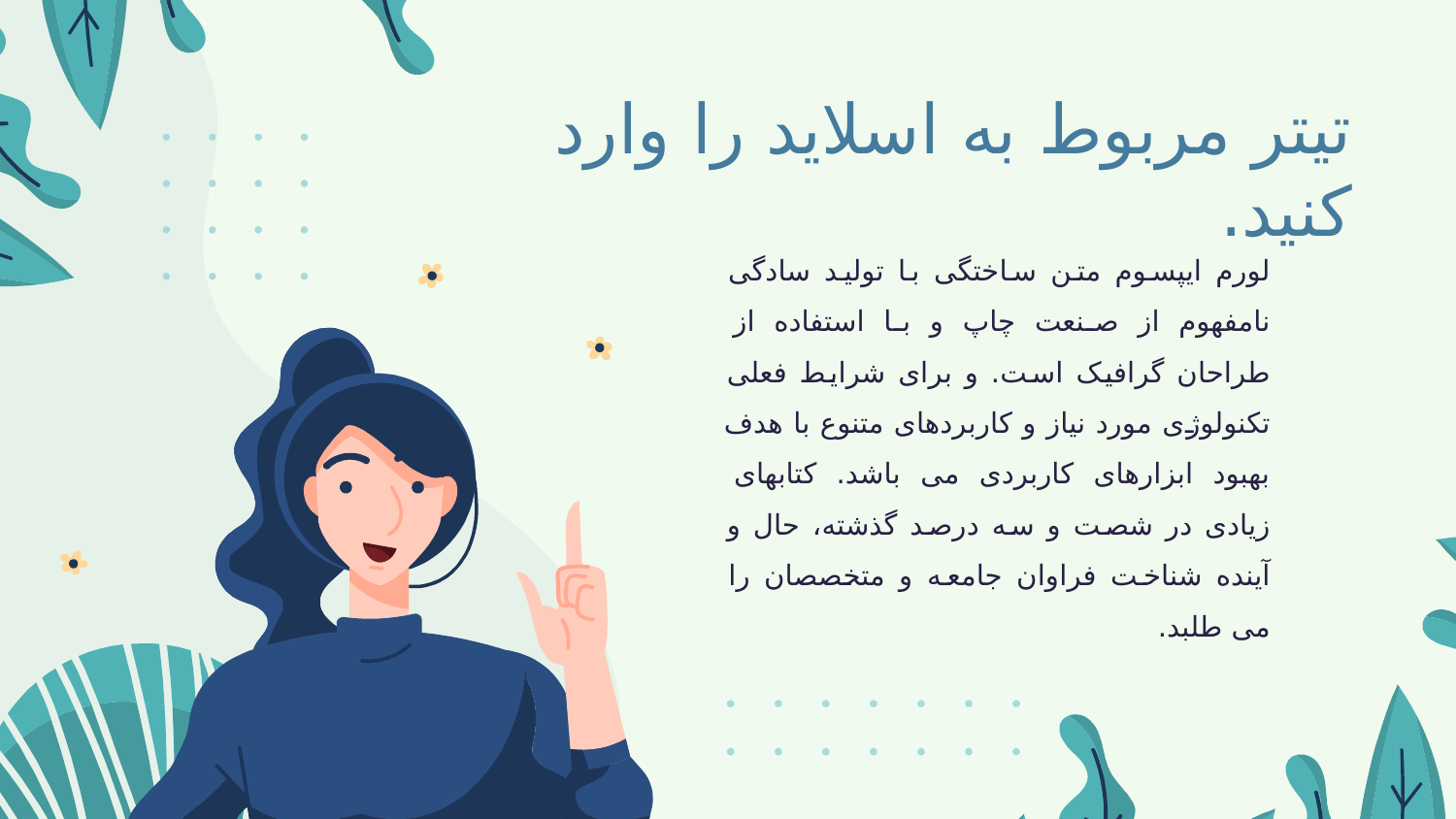

# تیتر مربوط به اسلاید را وارد کنید.
لورم ایپسوم متن ساختگی با تولید سادگی نامفهوم از صنعت چاپ و با استفاده از طراحان گرافیک است. و برای شرایط فعلی تکنولوژی مورد نیاز و کاربردهای متنوع با هدف بهبود ابزارهای کاربردی می باشد. کتابهای زیادی در شصت و سه درصد گذشته، حال و آینده شناخت فراوان جامعه و متخصصان را می طلبد.